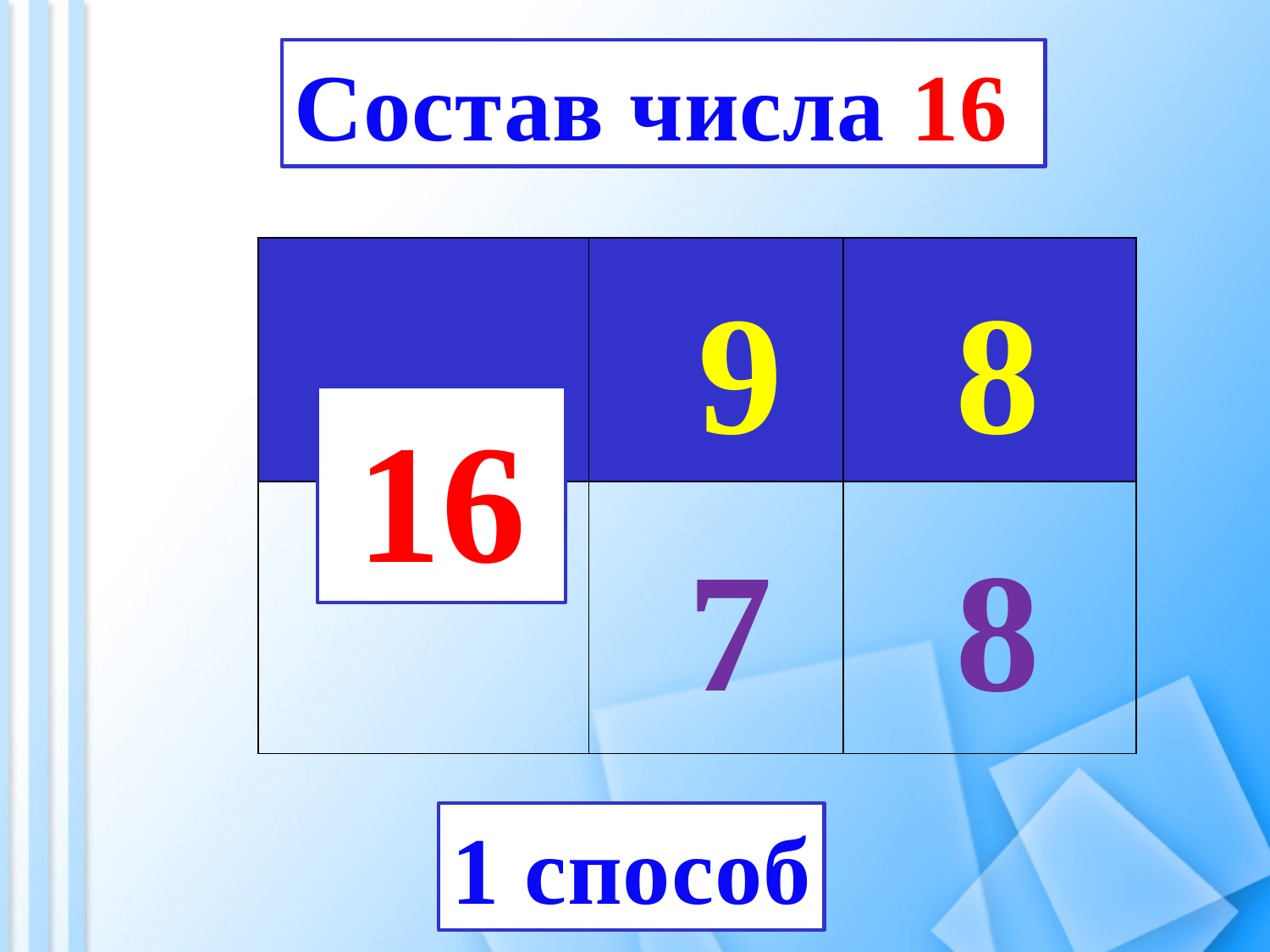

Состав числа 16
|  |  |  |
| --- | --- | --- |
|  |  |  |
9
8
16
7
8
1 способ